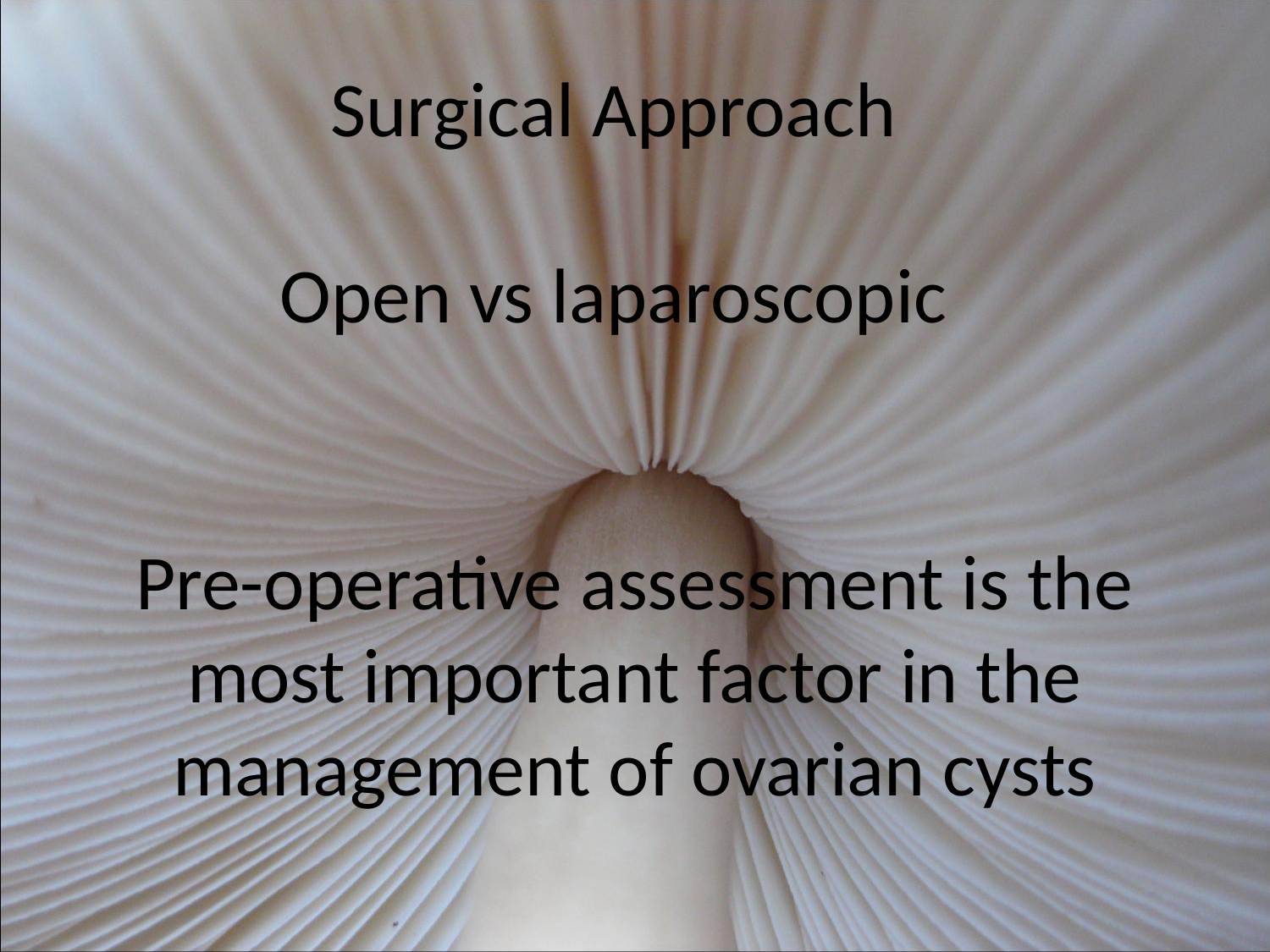

Surgical Approach

Open vs laparoscopic
# Pre-operative assessment is the most important factor in the management of ovarian cysts